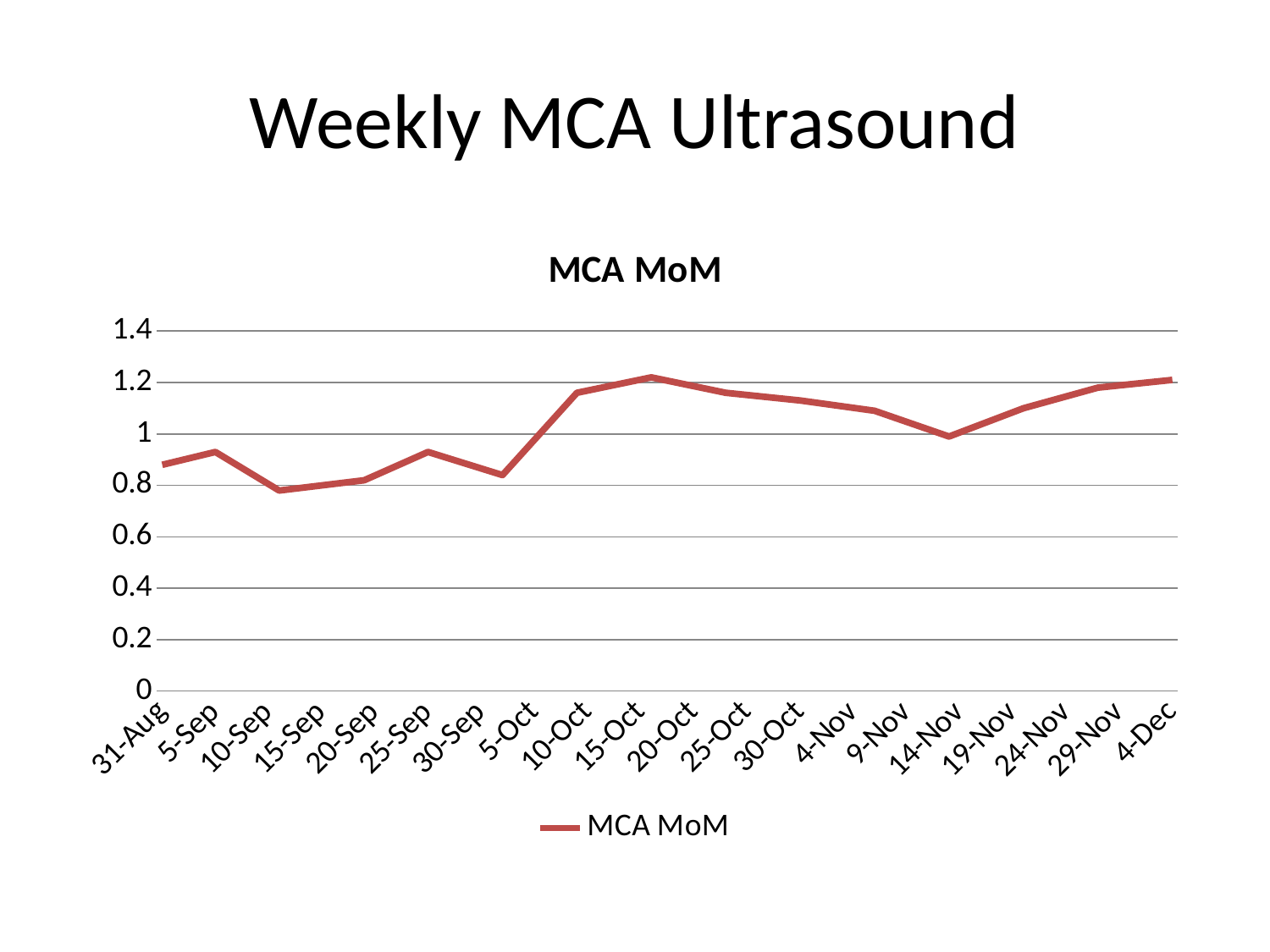

# Weekly MCA Ultrasound

### Chart:

| Category | MCA MoM |
|---|---|
| 43343 | 0.88 |
| 43348 | 0.93 |
| 43354 | 0.78 |
| 43362 | 0.82 |
| 43368 | 0.93 |
| 43375 | 0.84 |
| 43382 | 1.16 |
| 43389 | 1.22 |
| 43396 | 1.16 |
| 43403 | 1.13 |
| 43410 | 1.09 |
| 43417 | 0.99 |
| 43424 | 1.1 |
| 43431 | 1.18 |
| 43438 | 1.21 |